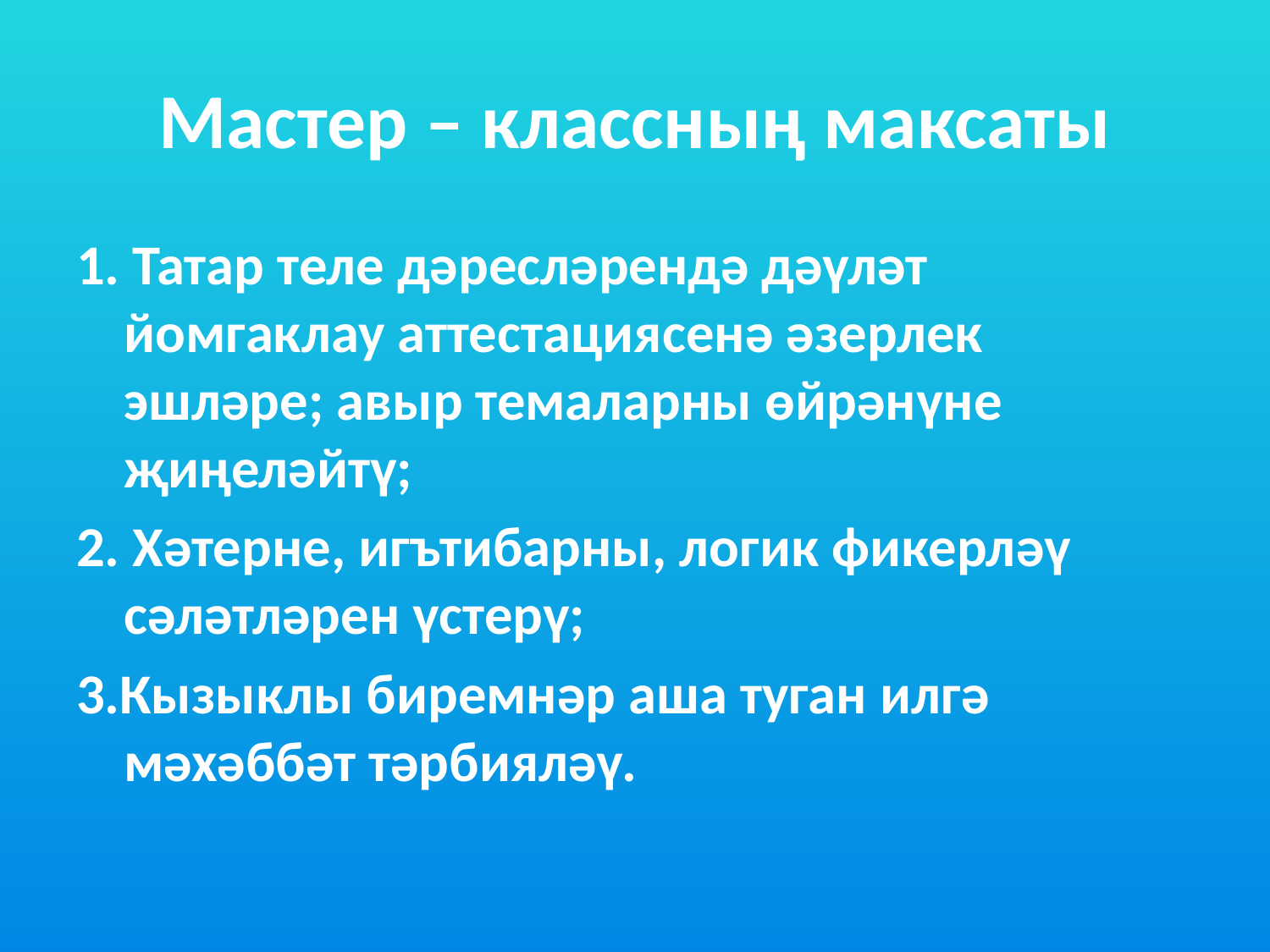

# Мастер – классның максаты
1. Татар теле дәресләрендә дәүләт йомгаклау аттестациясенә әзерлек эшләре; авыр темаларны өйрәнүне җиңеләйтү;
2. Хәтерне, игътибарны, логик фикерләү сәләтләрен үстерү;
3.Кызыклы биремнәр аша туган илгә  мәхәббәт тәрбияләү.